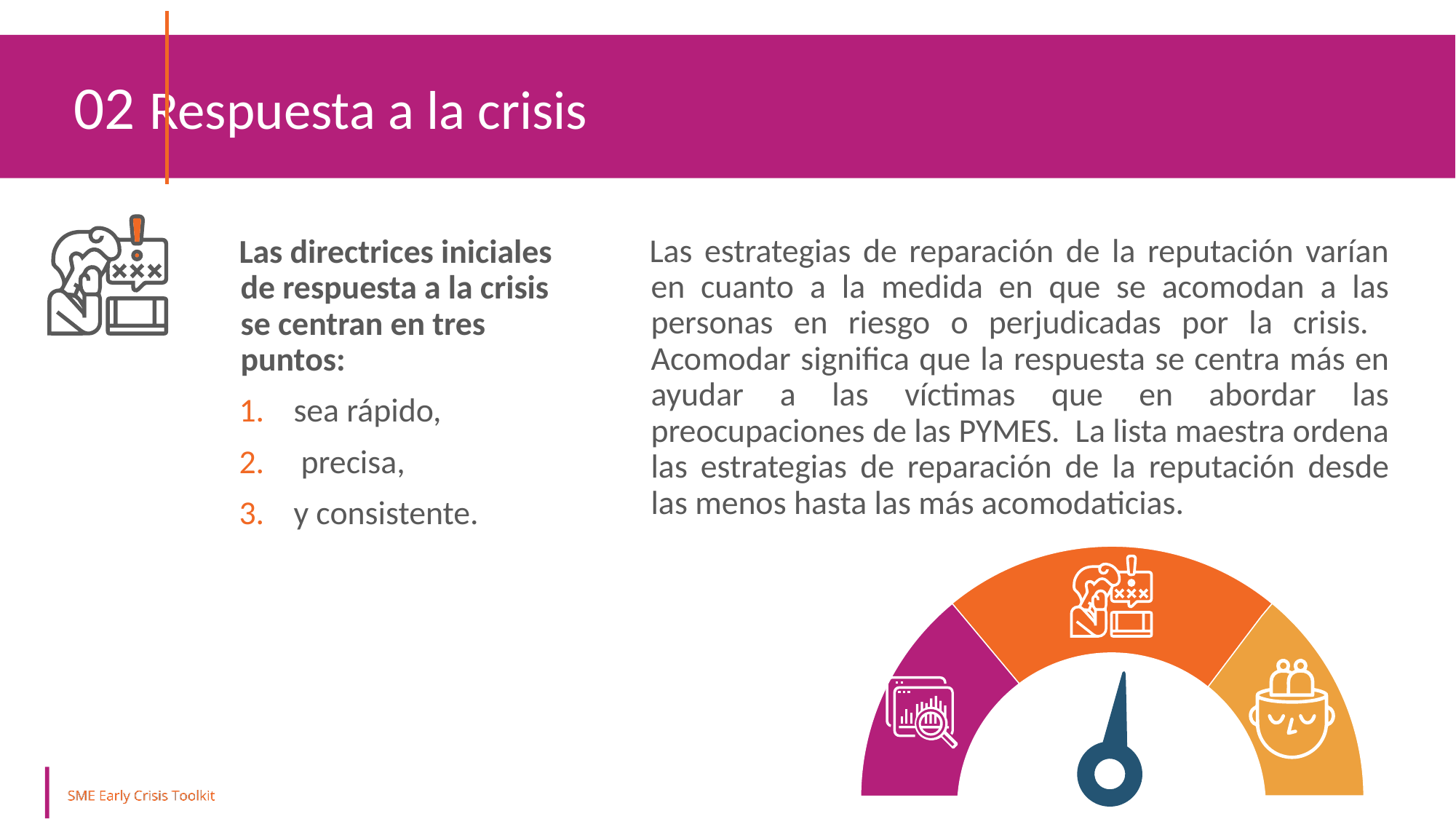

02 Respuesta a la crisis

Las estrategias de reparación de la reputación varían en cuanto a la medida en que se acomodan a las personas en riesgo o perjudicadas por la crisis.  Acomodar significa que la respuesta se centra más en ayudar a las víctimas que en abordar las preocupaciones de las PYMES.  La lista maestra ordena las estrategias de reparación de la reputación desde las menos hasta las más acomodaticias.
Las directrices iniciales de respuesta a la crisis se centran en tres puntos:
sea rápido,
 precisa,
y consistente.